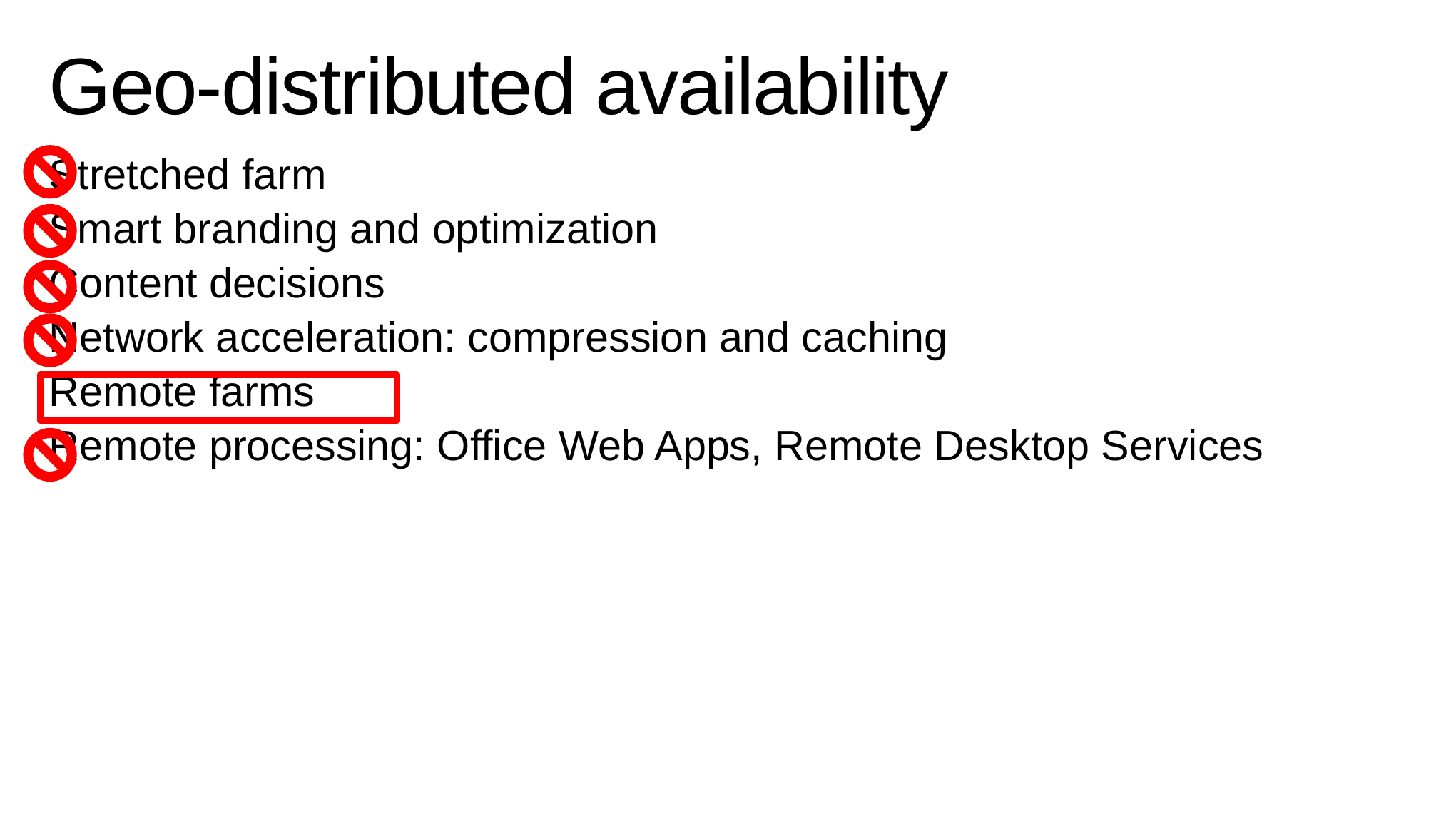

# Geo-distributed availability
Stretched farm
Smart branding and optimization
Content decisions
Network acceleration: compression and caching
Remote farms
Remote processing: Office Web Apps, Remote Desktop Services